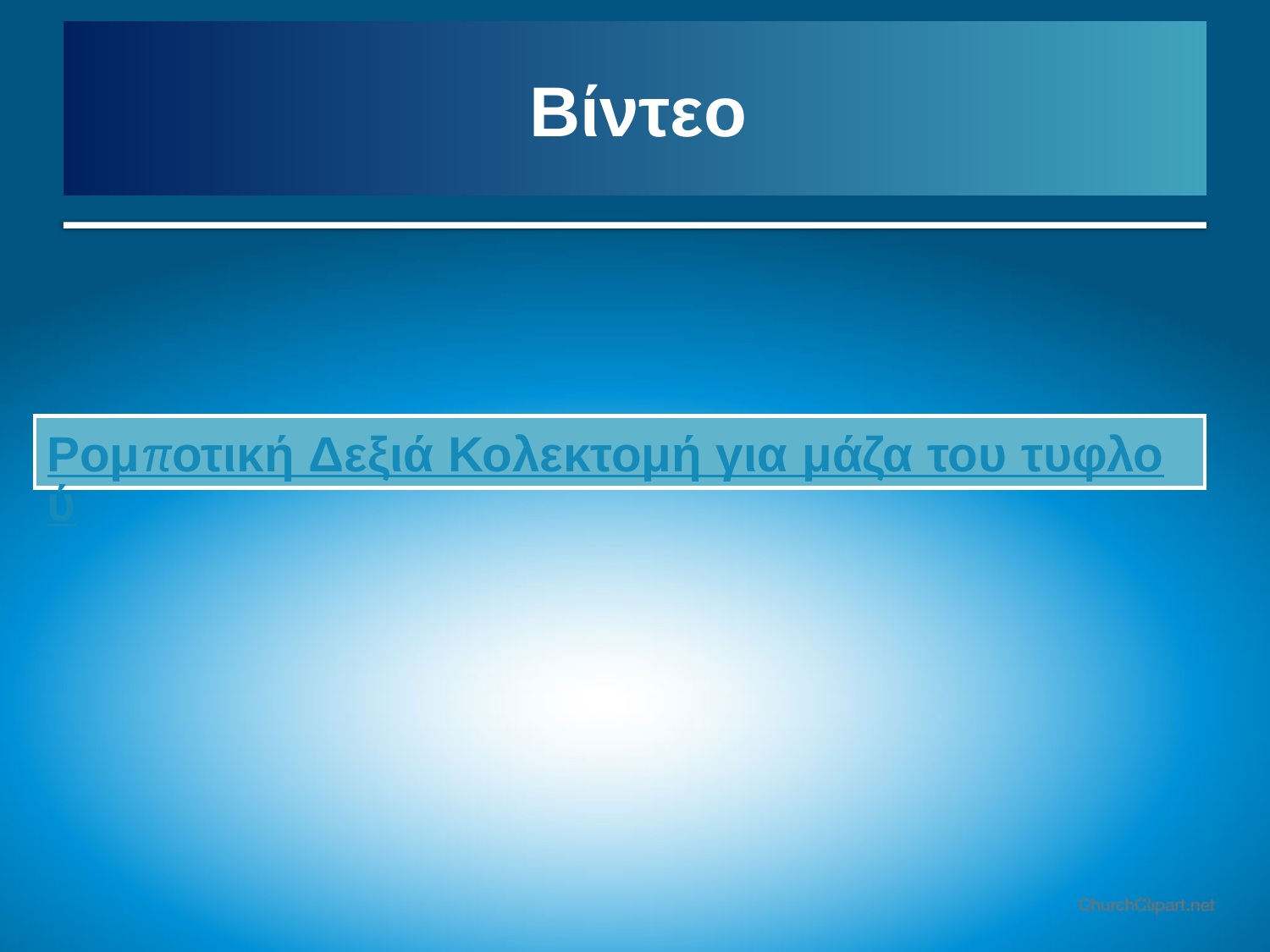

# Βίντεο
Ρομποτική Δεξιά Κολεκτομή για μάζα του τυφλού